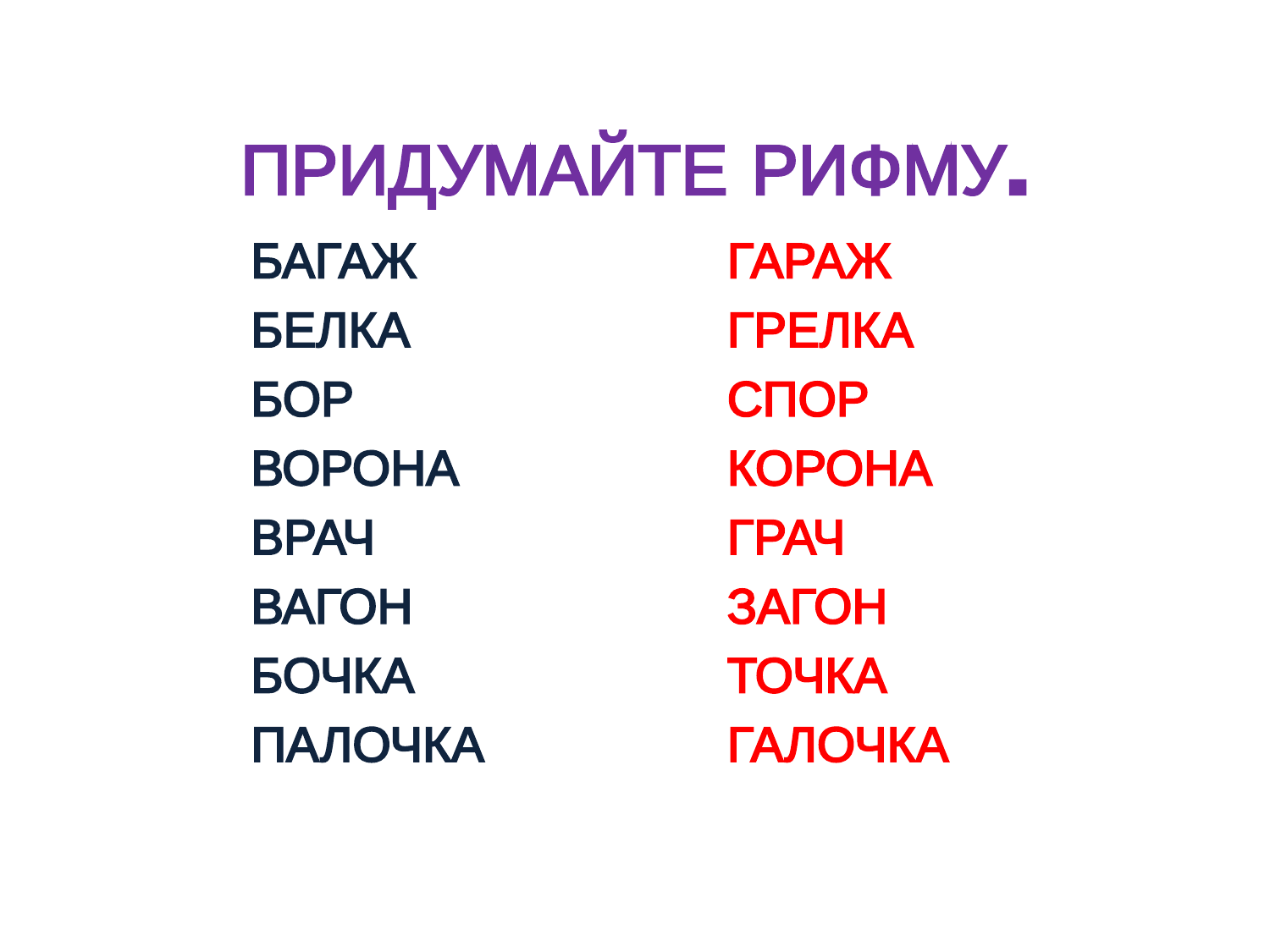

# ПРИДУМАЙТЕ РИФМУ.
БАГАЖ
БЕЛКА
БОР
ВОРОНА
ВРАЧ
ВАГОН
БОЧКА
ПАЛОЧКА
ГАРАЖ
ГРЕЛКА
СПОР
КОРОНА
ГРАЧ
ЗАГОН
ТОЧКА
ГАЛОЧКА